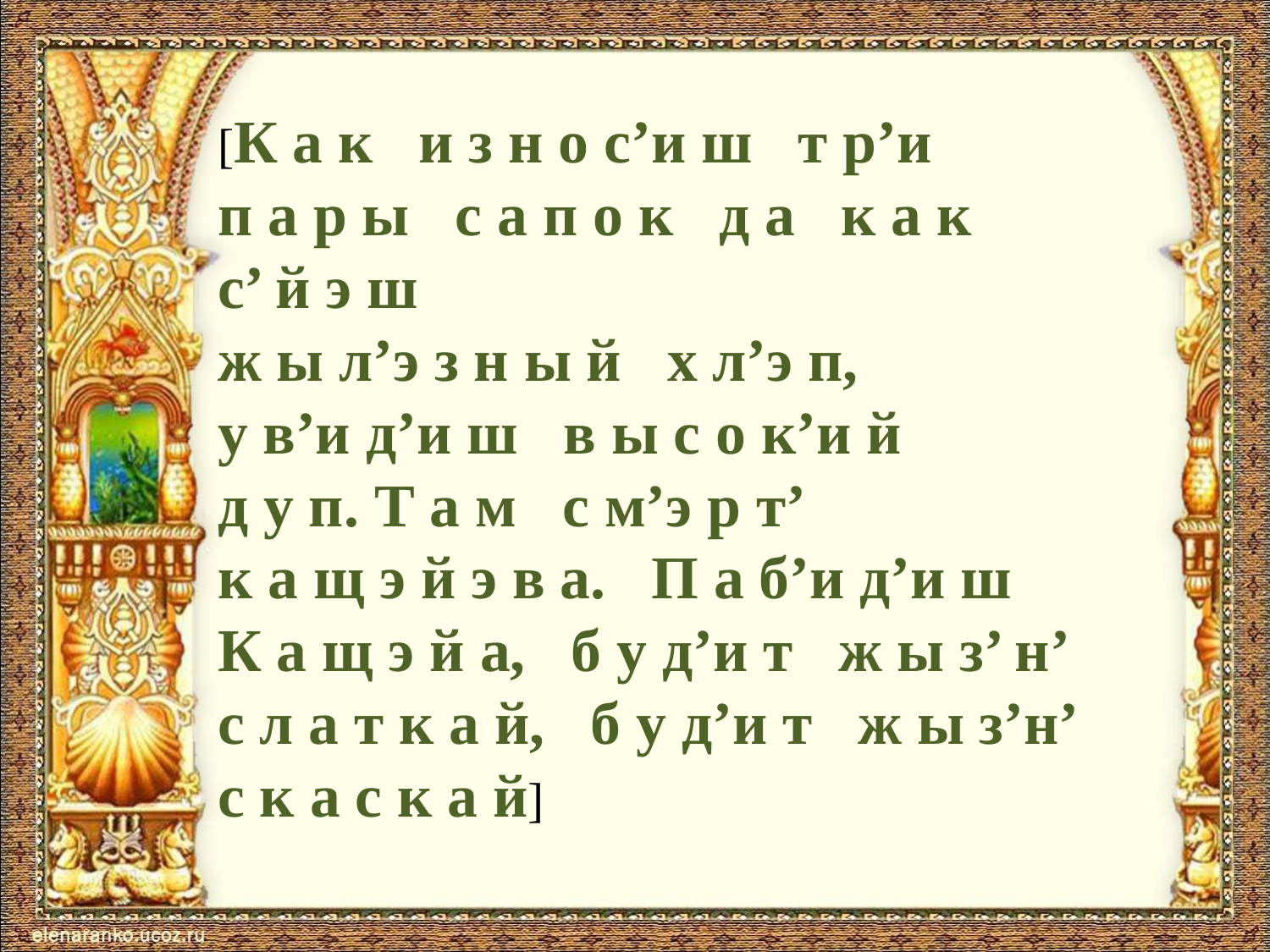

[К а к   и з н о с’и ш   т р’и
п а р ы   с а п о к   д а   к а к
с’ й э ш
ж ы л’э з н ы й   х л’э п,
у в’и д’и ш   в ы с о к’и й
д у п. Т а м   с м’э р т’
к а щ э й э в а.   П а б’и д’и ш
К а щ э й а,   б у д’и т   ж ы з’ н’
с л а т к а й,   б у д’и т   ж ы з’н’
с к а с к а й]